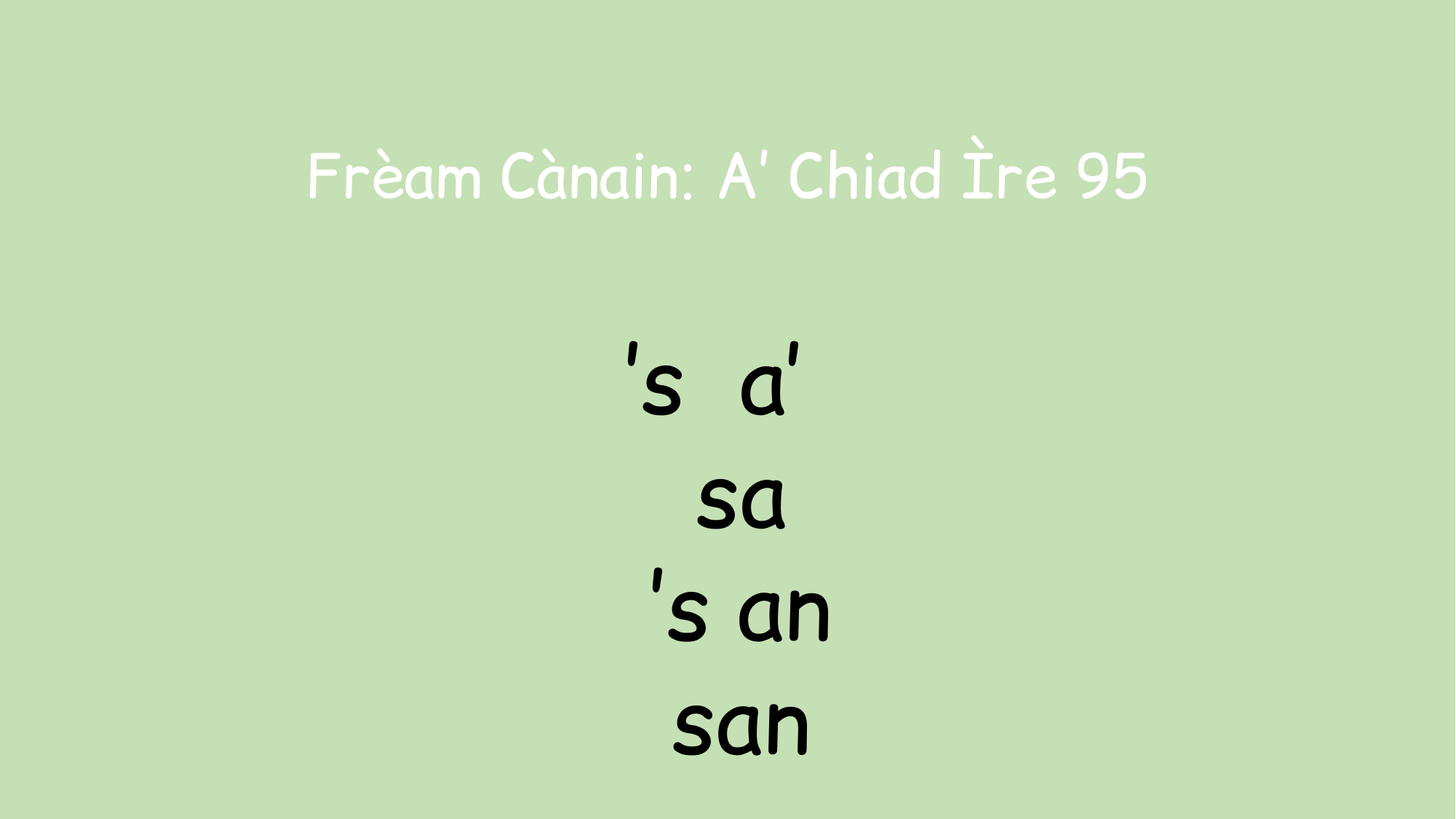

# Frèam Cànain: A’ Chiad Ìre 95
 ’s  a’
 sa
 ’s an
 san